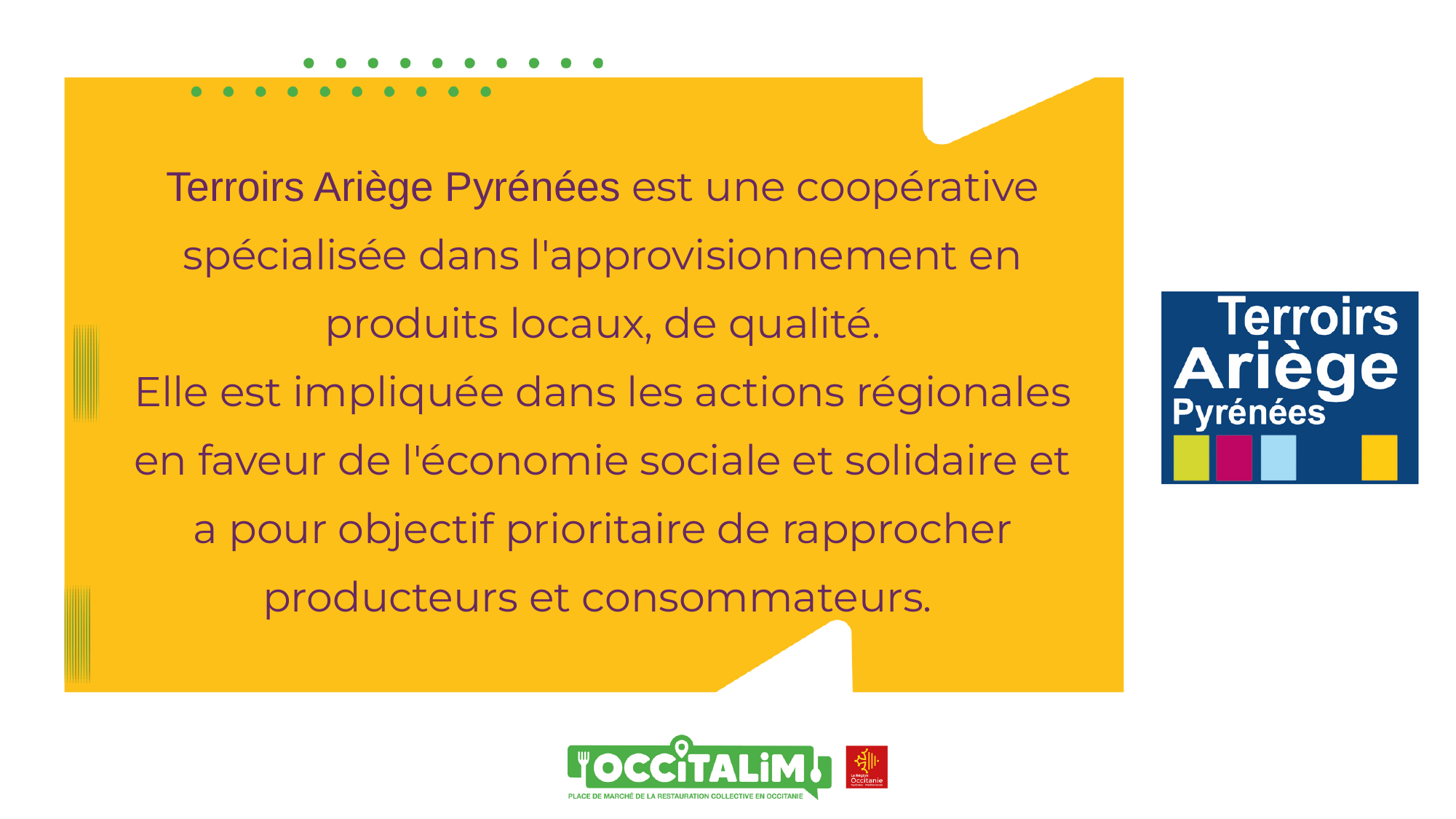

Terroirs Ariège Pyrénées est une coopérative spécialisée dans l'approvisionnement en produits locaux, de qualité.
Elle est impliquée dans les actions régionales en faveur de l'économie sociale et solidaire et a pour objectif prioritaire de rapprocher producteurs et consommateurs.